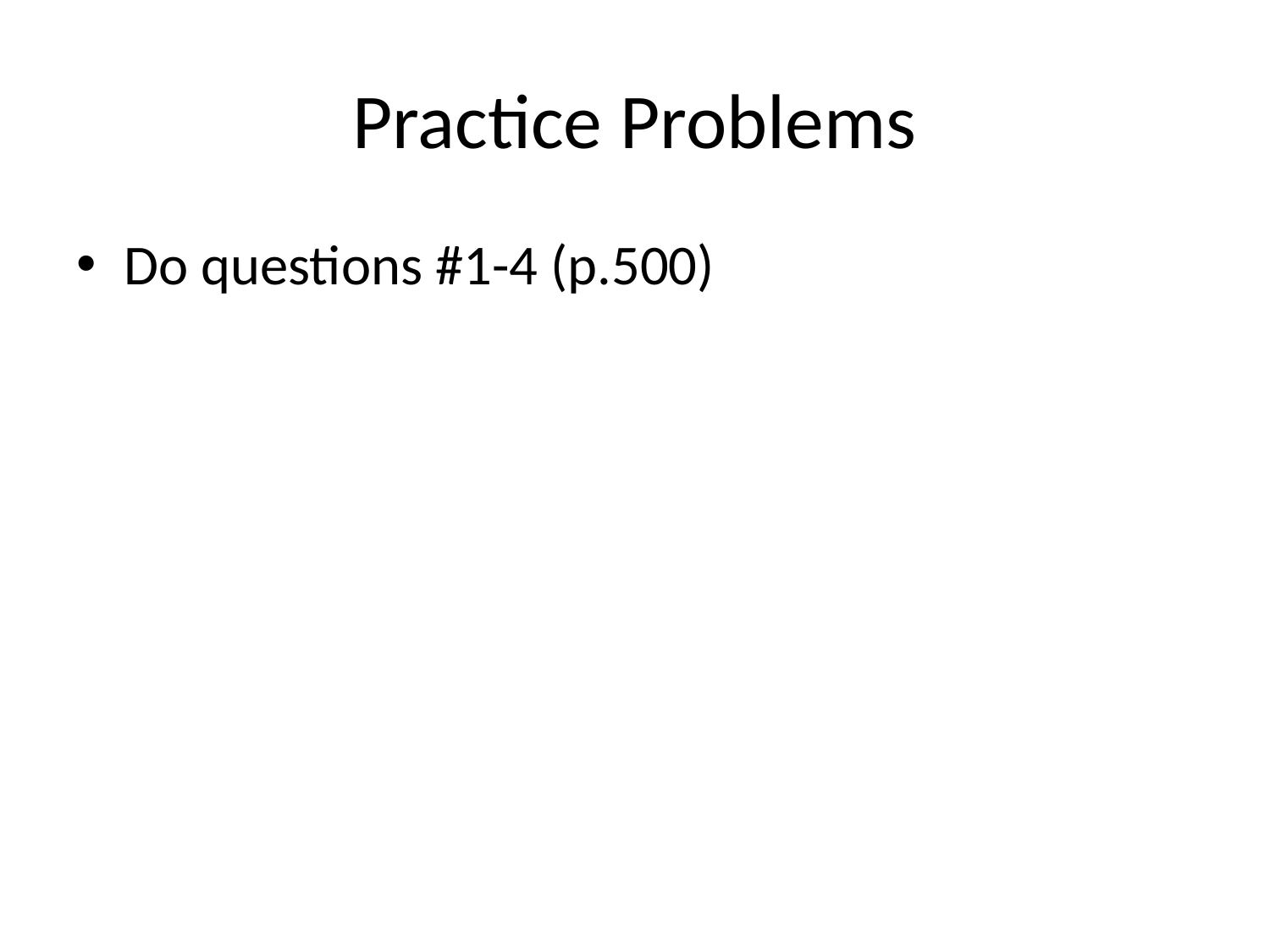

# Practice Problems
Do questions #1-4 (p.500)